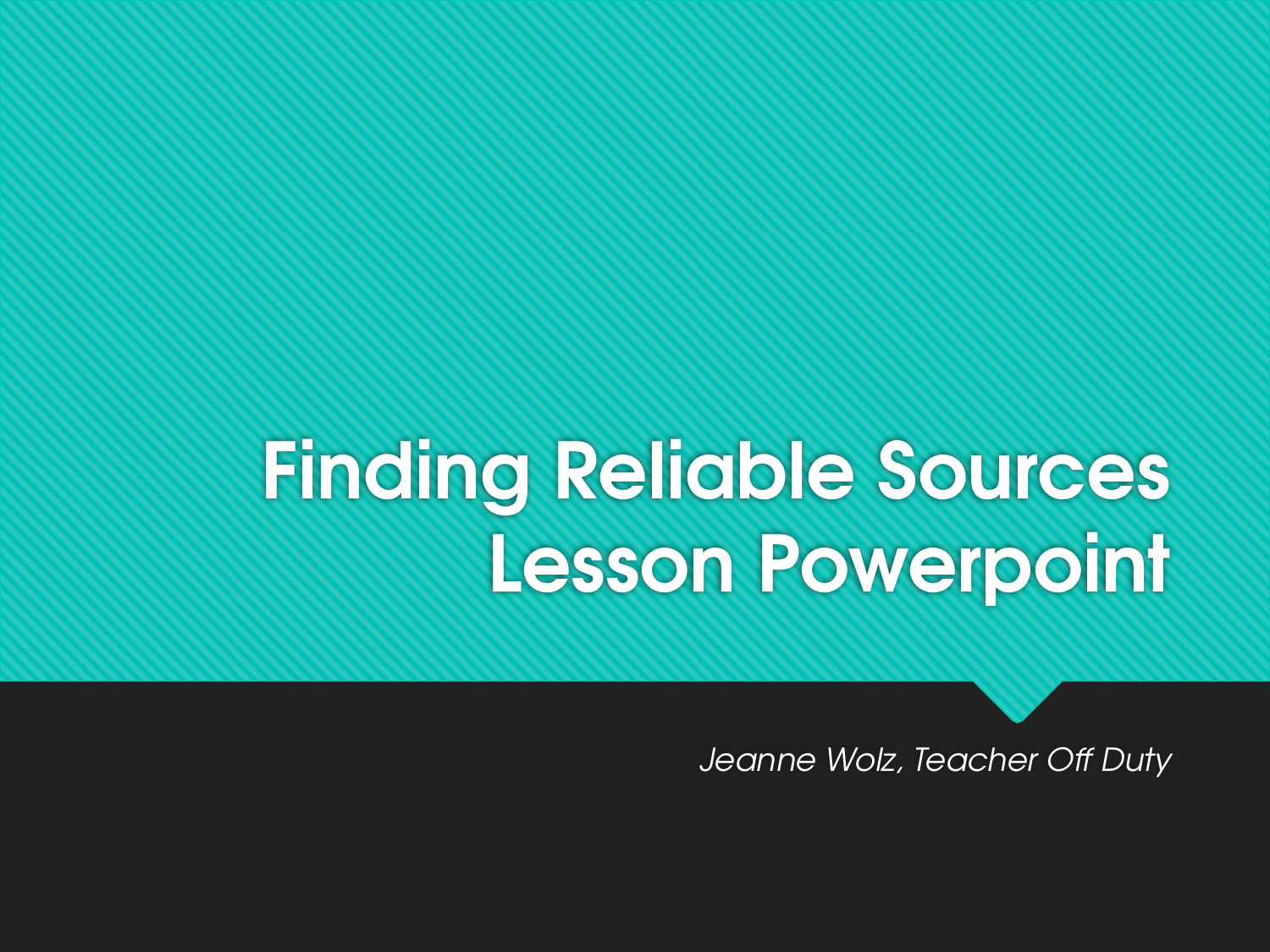

# Finding Reliable Sources Lesson Powerpoint
Jeanne Wolz, Teacher Off Duty